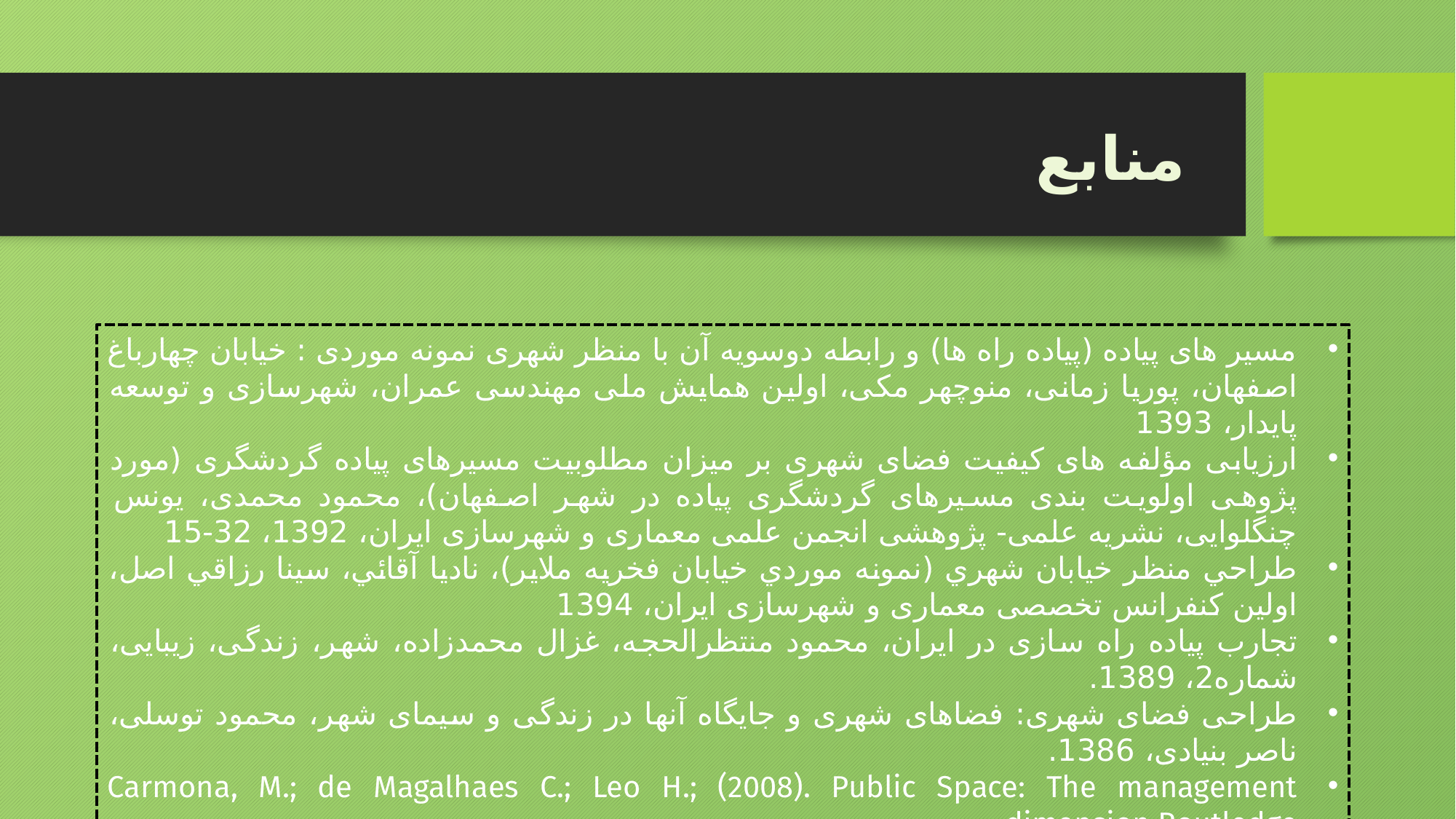

منابع
مسیر های پیاده (پیاده راه ها) و رابطه دوسویه آن با منظر شهری نمونه موردی : خیابان چهارباغ اصفهان، پوریا زمانی، منوچهر مکی، اولین همایش ملی مهندسی عمران، شهرسازی و توسعه پایدار، 1393
ارزیابی مؤلفه های کیفیت فضای شهری بر میزان مطلوبیت مسیرهای پیاده گردشگری (مورد پژوهی اولویت بندی مسیرهای گردشگری پیاده در شهر اصفهان)، محمود محمدی، یونس چنگلوایی، نشریه علمی- پژوهشی انجمن علمی معماری و شهرسازی ایران، 1392، 32-15
طراحي منظر خيابان شهري (نمونه موردي خيابان فخريه ملاير)، ناديا آقائي، سينا رزاقي اصل، اولین کنفرانس تخصصی معماری و شهرسازی ایران، 1394
تجارب پیاده راه سازی در ایران، محمود منتظرالحجه، غزال محمدزاده، شهر، زندگی، زیبایی، شماره2، 1389.
طراحی فضای شهری: فضاهای شهری و جایگاه آنها در زندگی و سیمای شهر، محمود توسلی، ناصر بنیادی، 1386.
Carmona, M.; de Magalhaes C.; Leo H.; (2008). Public Space: The management dimension,Routledge